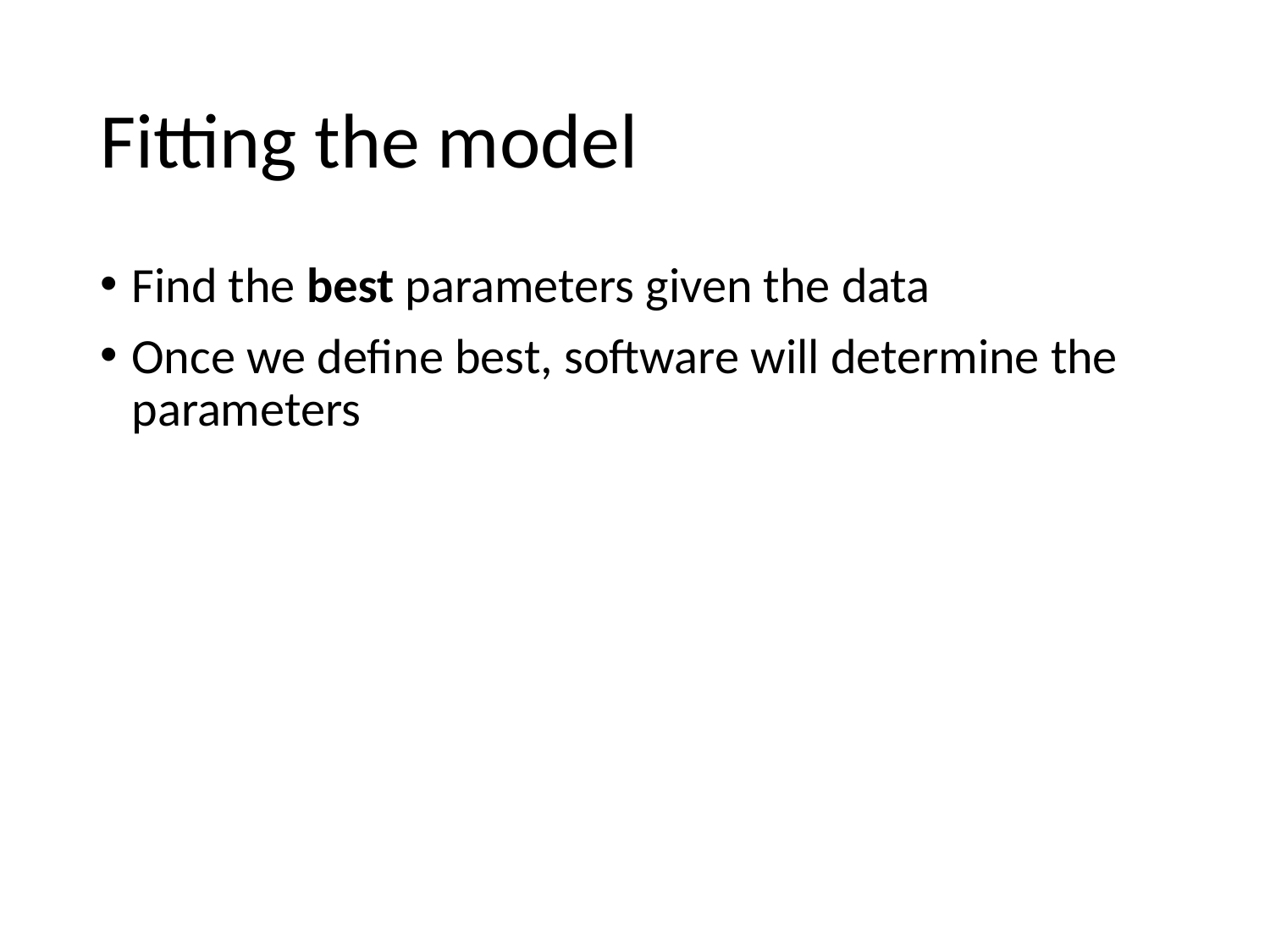

# Fitting the model
Find the best parameters given the data
Once we define best, software will determine the parameters